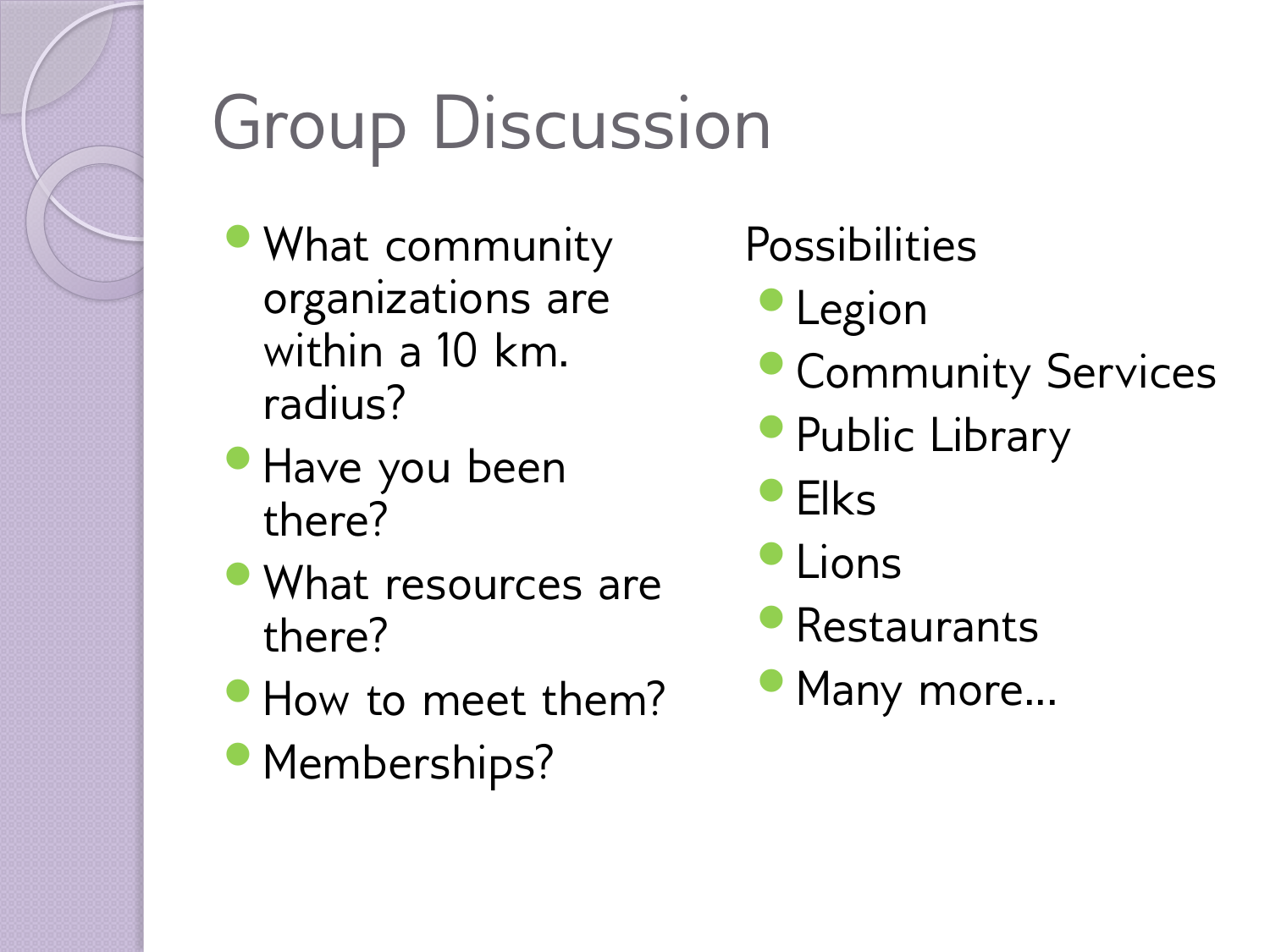

# Group Discussion
What community organizations are within a 10 km. radius?
Have you been there?
What resources are there?
How to meet them?
Memberships?
Possibilities
Legion
Community Services
Public Library
Elks
Lions
Restaurants
Many more...